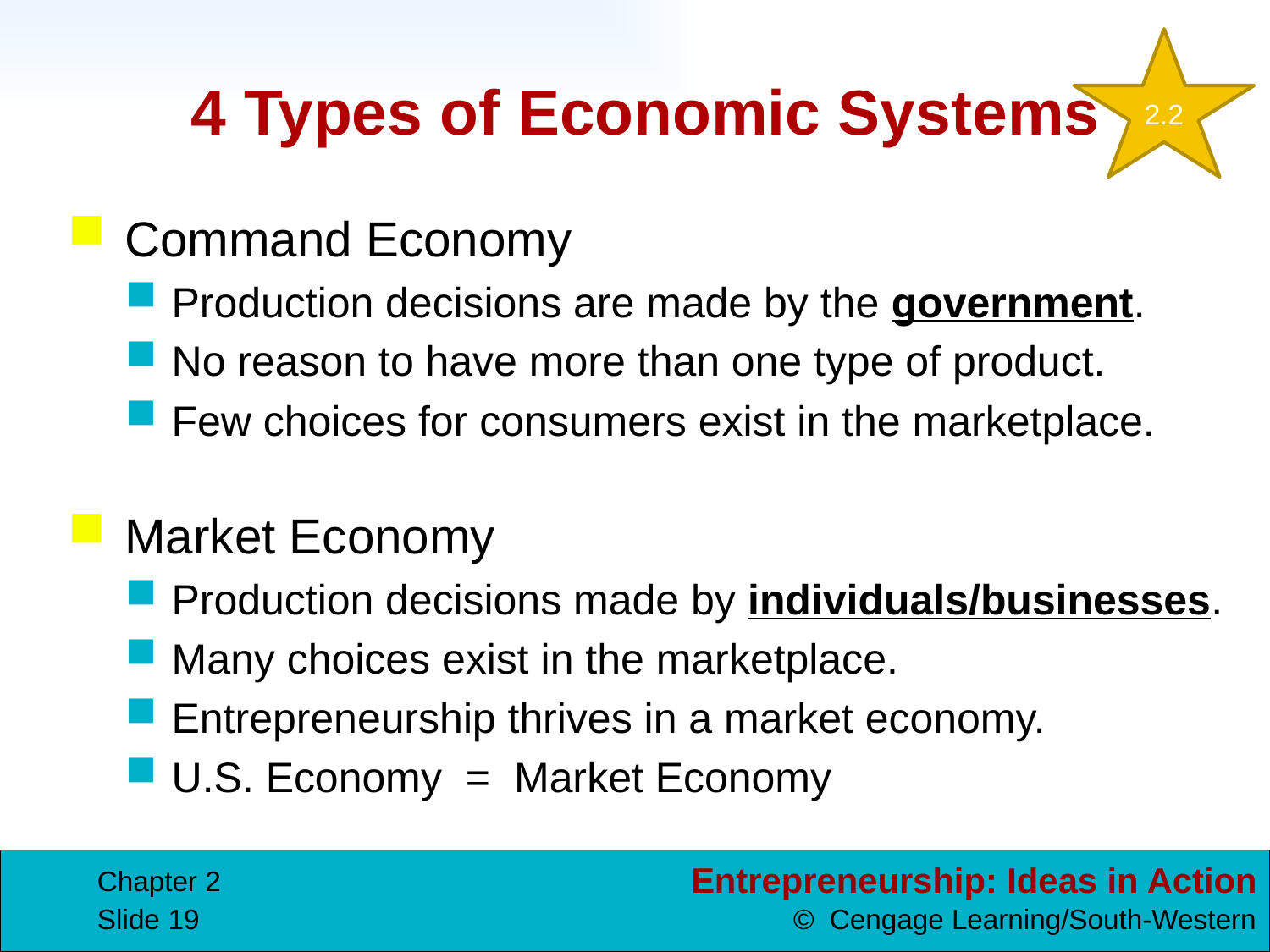

2.2
# 4 Types of Economic Systems
Command Economy
Production decisions are made by the government.
No reason to have more than one type of product.
Few choices for consumers exist in the marketplace.
Market Economy
Production decisions made by individuals/businesses.
Many choices exist in the marketplace.
Entrepreneurship thrives in a market economy.
U.S. Economy  =  Market Economy
Chapter 2
Slide 19